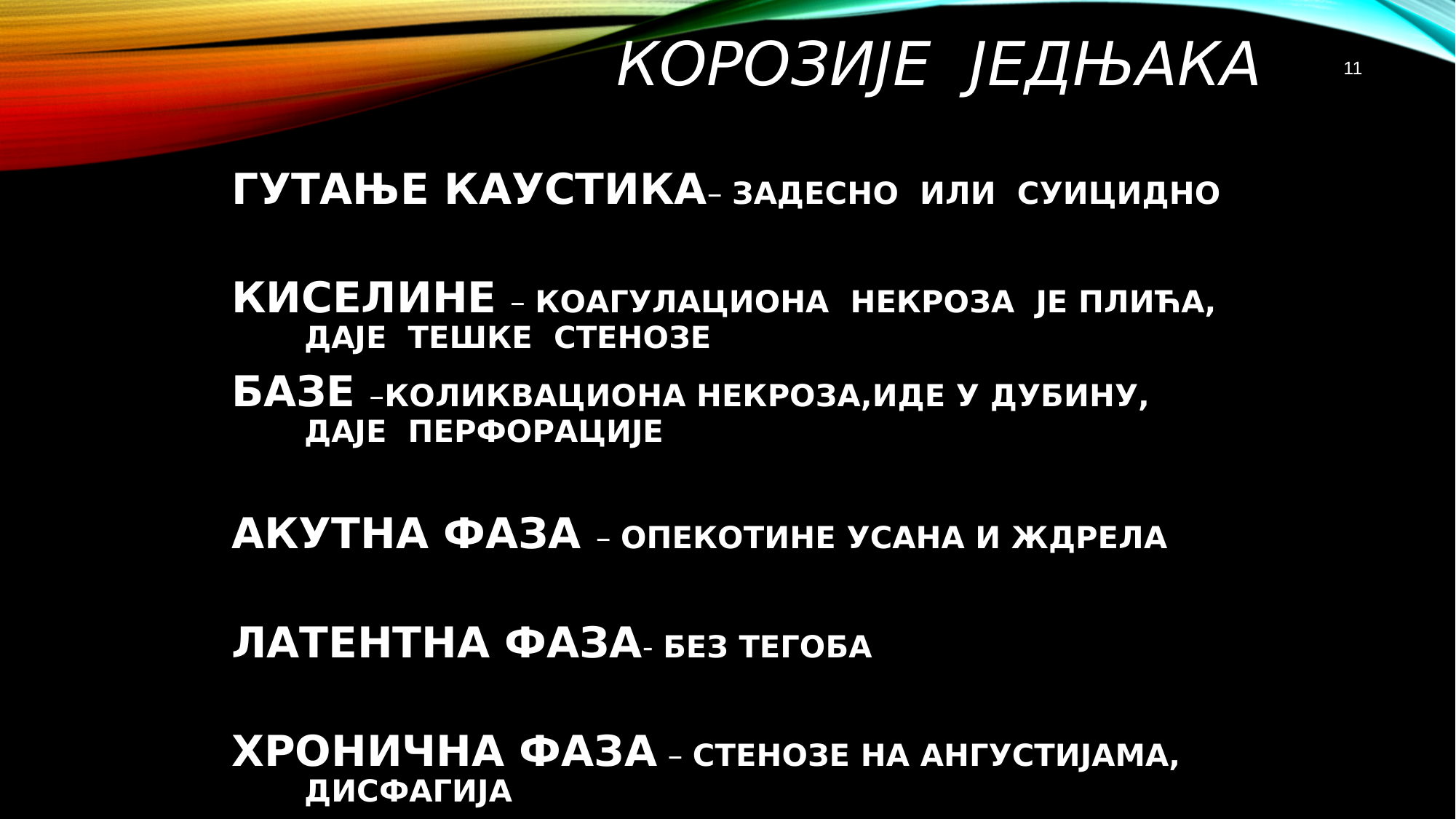

# КОРОЗИЈЕ  ЈЕДЊАКА
11
ГУТАЊЕ КАУСТИКА– ЗАДЕСНО  ИЛИ  СУИЦИДНО

КИСЕЛИНЕ – КОАГУЛАЦИОНА  НЕКРОЗА  ЈЕ ПЛИЋА,  ДАЈЕ  ТЕШКЕ  СТЕНОЗЕ
БАЗЕ –КОЛИКВАЦИОНА НЕКРОЗА,ИДЕ У ДУБИНУ,  ДАЈЕ  ПЕРФОРАЦИЈЕ

АКУТНА ФАЗА – ОПЕКОТИНЕ УСАНА И ЖДРЕЛА

ЛАТЕНТНА ФАЗА- БЕЗ ТЕГОБА

ХРОНИЧНА ФАЗА – СТЕНОЗЕ НА АНГУСТИЈАМА,  ДИСФАГИЈА